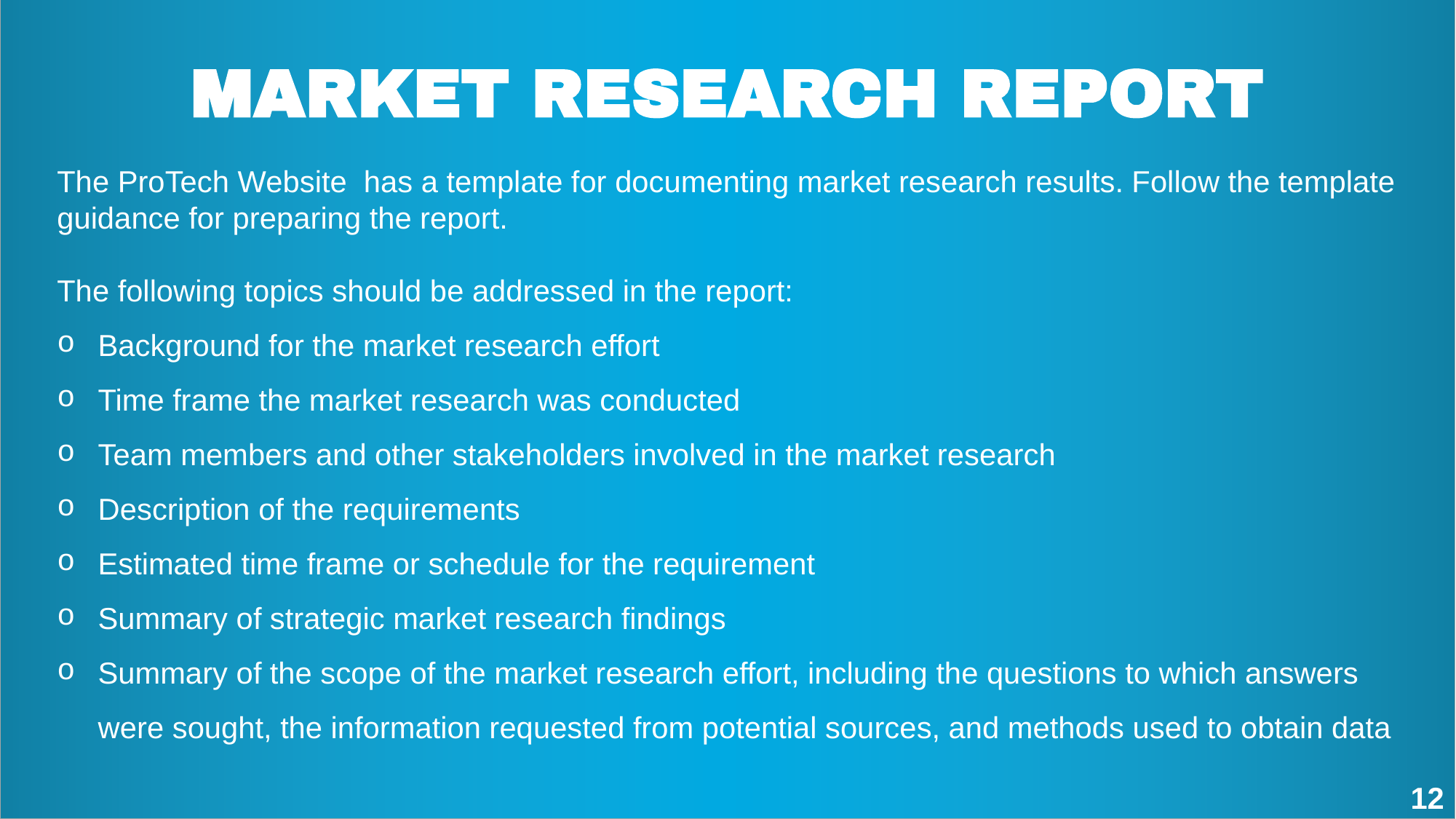

MARKET RESEARCH REPORT
The ProTech Website  has a template for documenting market research results. Follow the template guidance for preparing the report.

The following topics should be addressed in the report:
Background for the market research effort
Time frame the market research was conducted
Team members and other stakeholders involved in the market research
Description of the requirements
Estimated time frame or schedule for the requirement
Summary of strategic market research findings
Summary of the scope of the market research effort, including the questions to which answers were sought, the information requested from potential sources, and methods used to obtain data
12